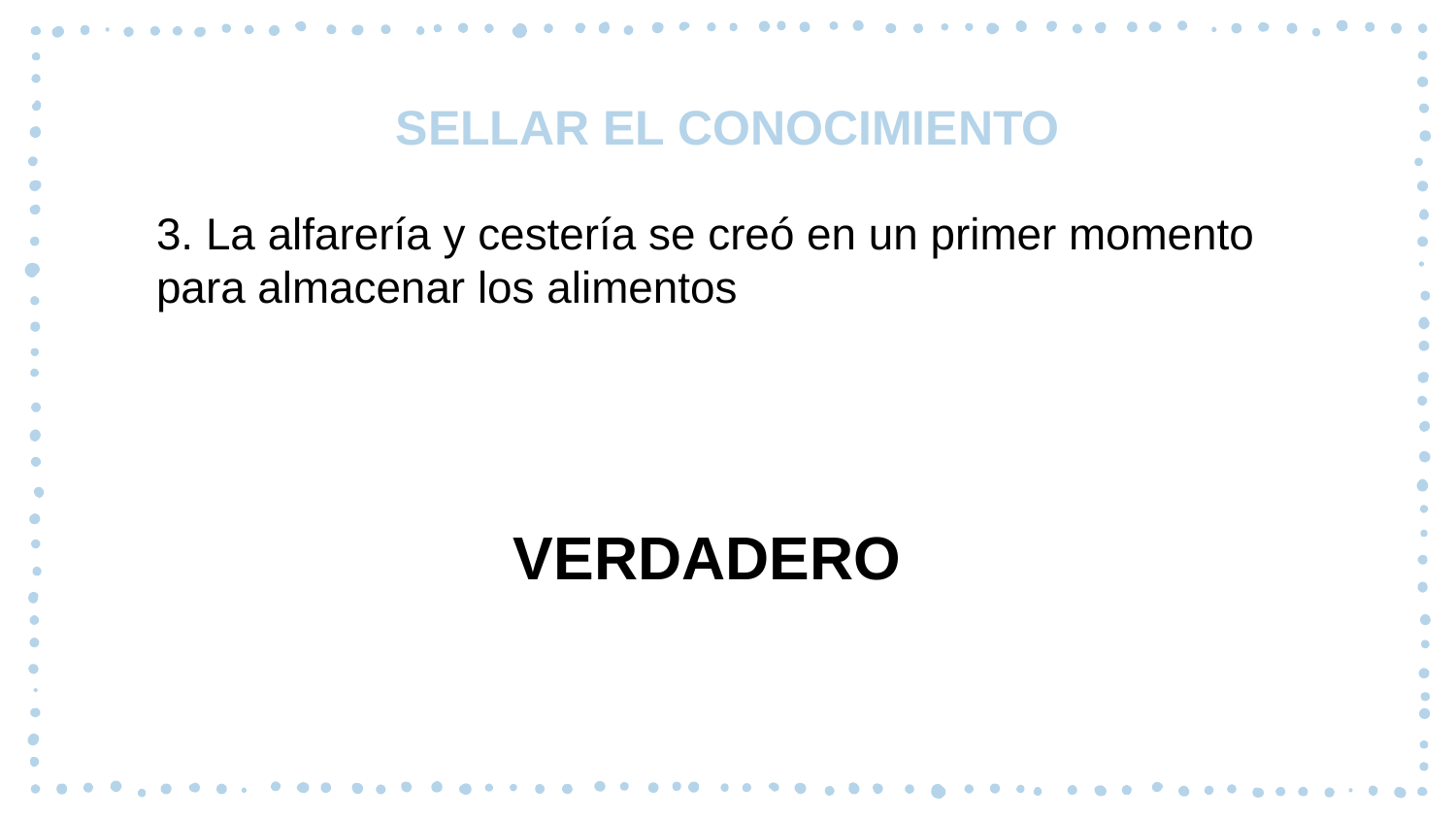

# SELLAR EL CONOCIMIENTO
3. La alfarería y cestería se creó en un primer momento para almacenar los alimentos

VERDADERO